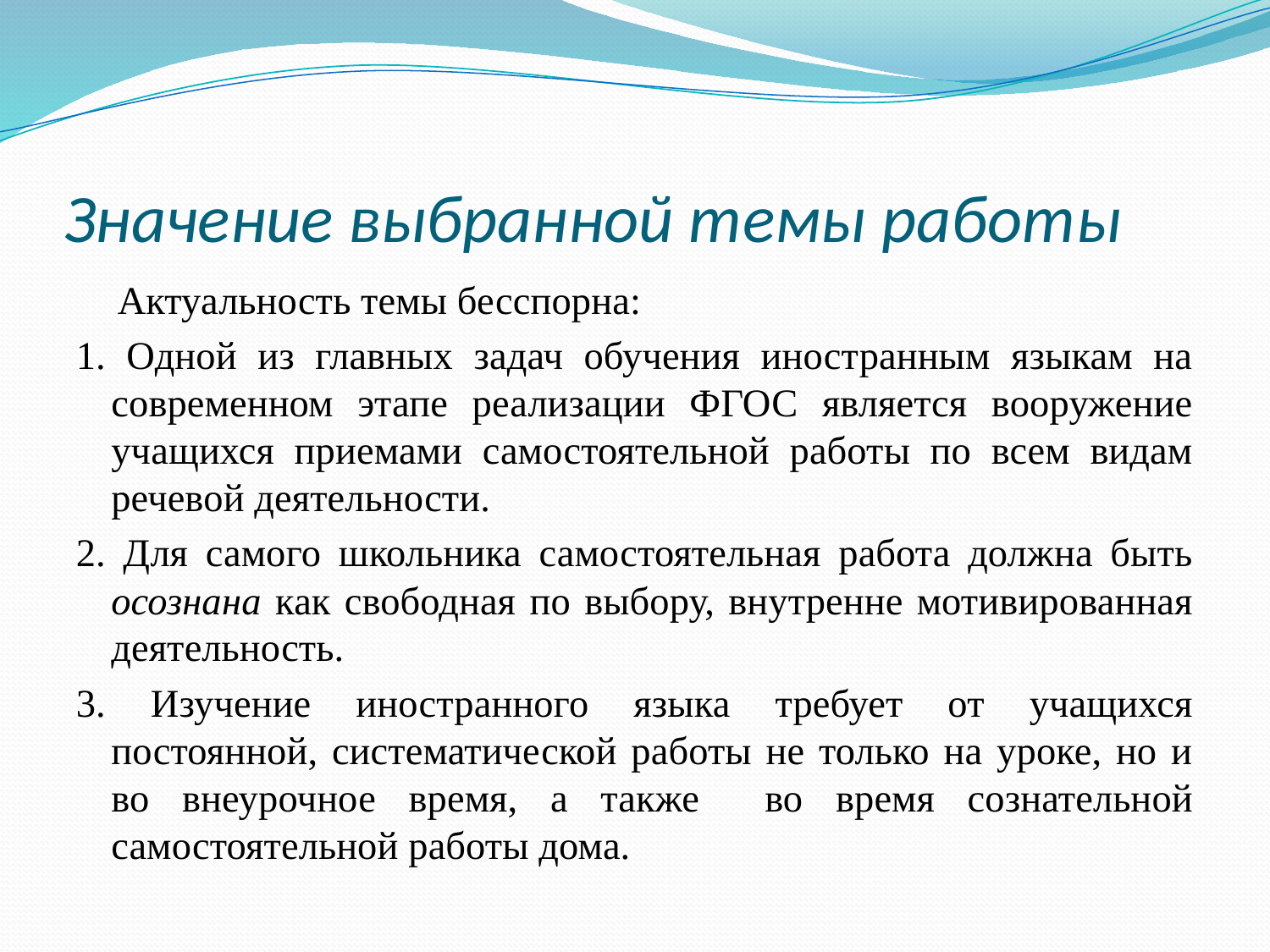

# Значение выбранной темы работы
    Актуальность темы бесспорна:
1. Одной из главных задач обучения иностранным языкам на современном этапе реализации ФГОС является вооружение учащихся приемами самостоятельной работы по всем видам речевой деятельности.
2. Для самого школьника самостоятельная работа должна быть осознана как свободная по выбору, внутренне мотивированная деятельность.
3. Изучение иностранного языка требует от учащихся постоянной, систематической работы не только на уроке, но и во внеурочное время, а также  во время сознательной самостоятельной работы дома.